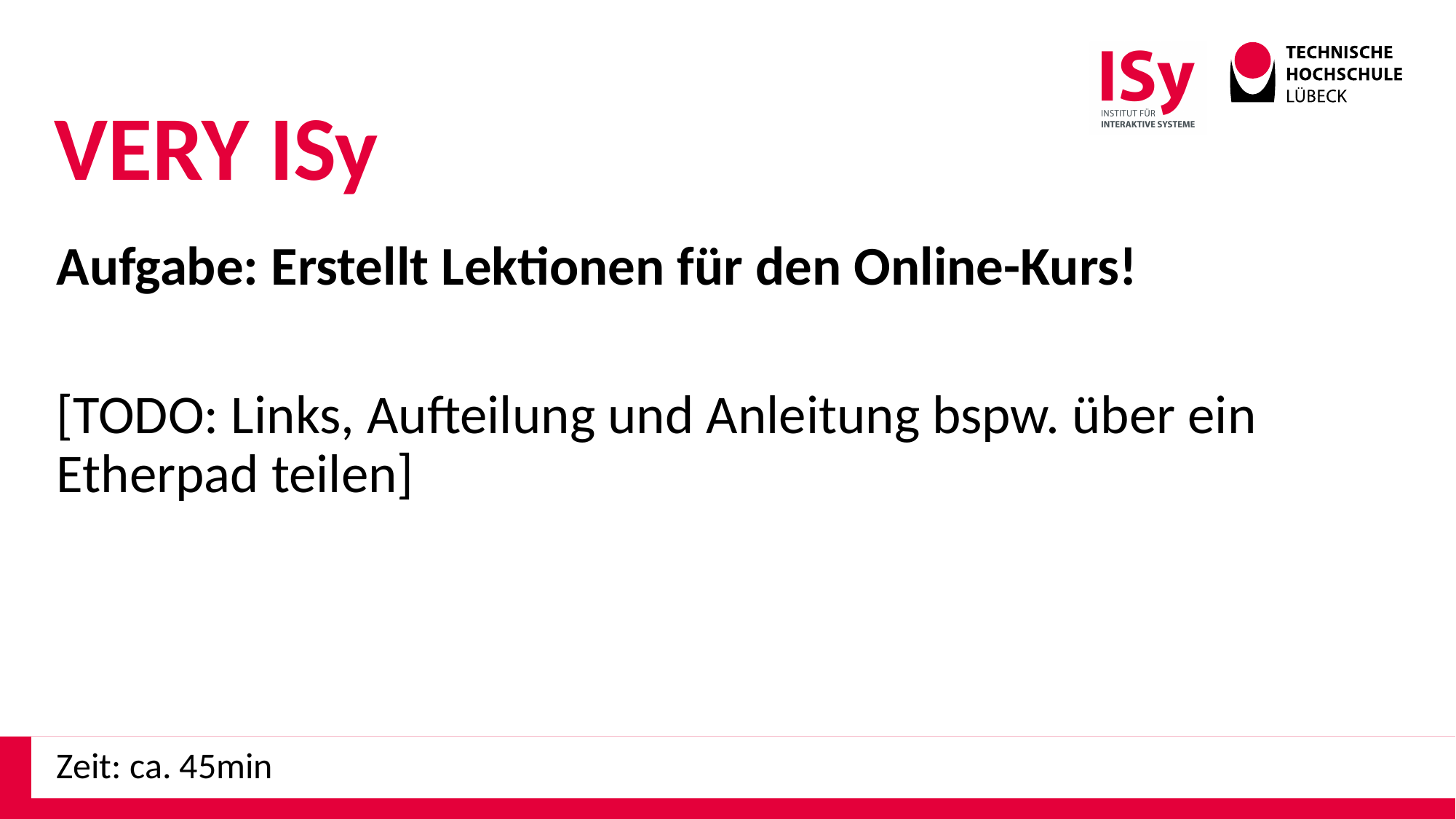

VERY ISy
Aufgabe: Erstellt Lektionen für den Online-Kurs!

[TODO: Links, Aufteilung und Anleitung bspw. über ein Etherpad teilen]
Zeit: ca. 45min